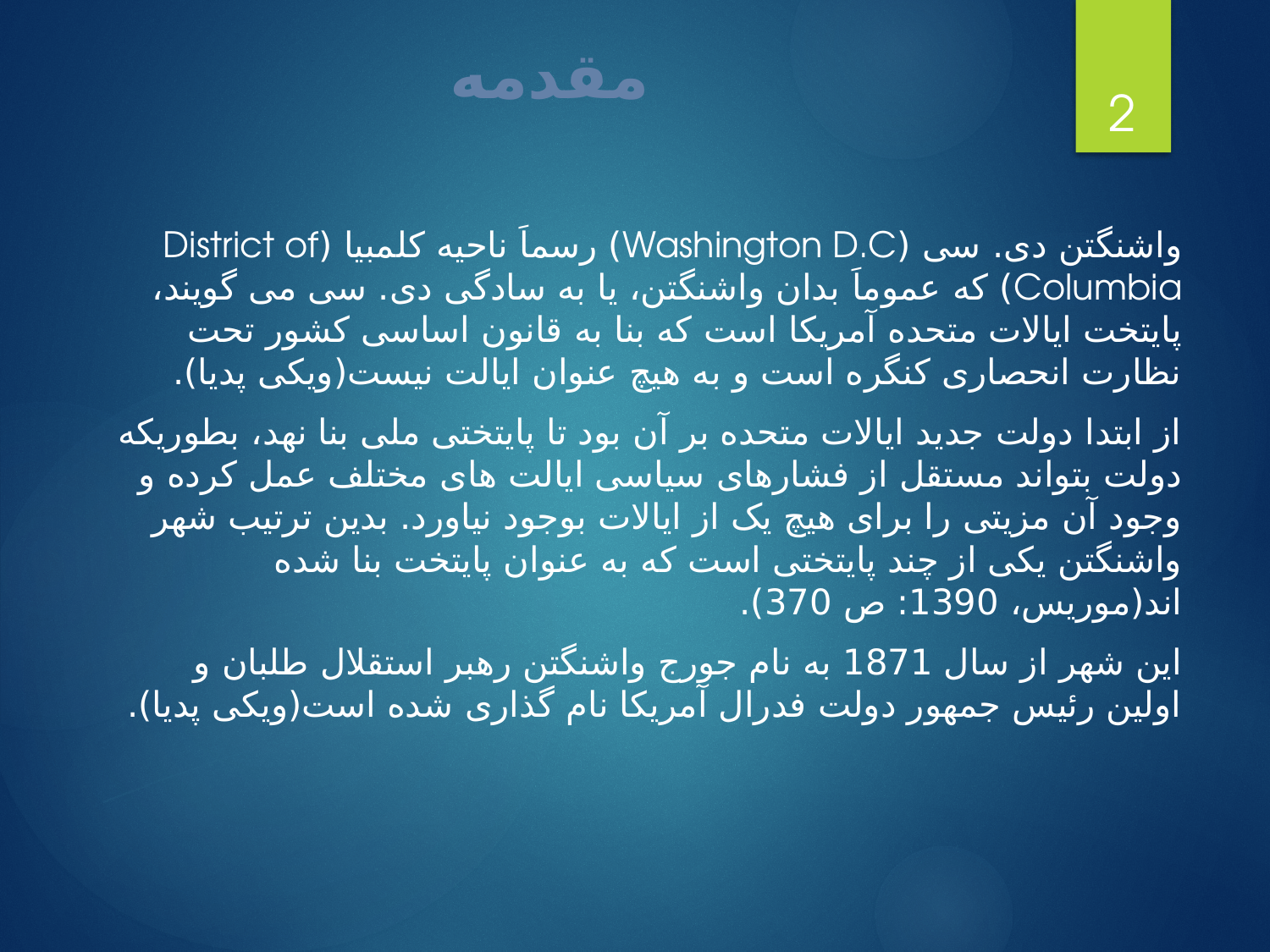

# مقدمه
2
	واشنگتن دی. سی (Washington D.C) رسماَ ناحیه کلمبیا (District of Columbia) که عموماَ بدان واشنگتن، یا به سادگی دی. سی می گویند، پایتخت ایالات متحده آمریکا است که بنا به قانون اساسی کشور تحت نظارت انحصاری کنگره است و به هیچ عنوان ایالت نیست(ویکی پدیا).
	از ابتدا دولت جدید ایالات متحده بر آن بود تا پایتختی ملی بنا نهد، بطوریکه دولت بتواند مستقل از فشارهای سیاسی ایالت های مختلف عمل کرده و وجود آن مزیتی را برای هیچ یک از ایالات بوجود نیاورد. بدین ترتیب شهر واشنگتن یکی از چند پایتختی است که به عنوان پایتخت بنا شده اند(موریس، 1390: ص 370).
	این شهر از سال 1871 به نام جورج واشنگتن رهبر استقلال طلبان و اولین رئیس جمهور دولت فدرال آمریکا نام گذاری شده است(ویکی پدیا).